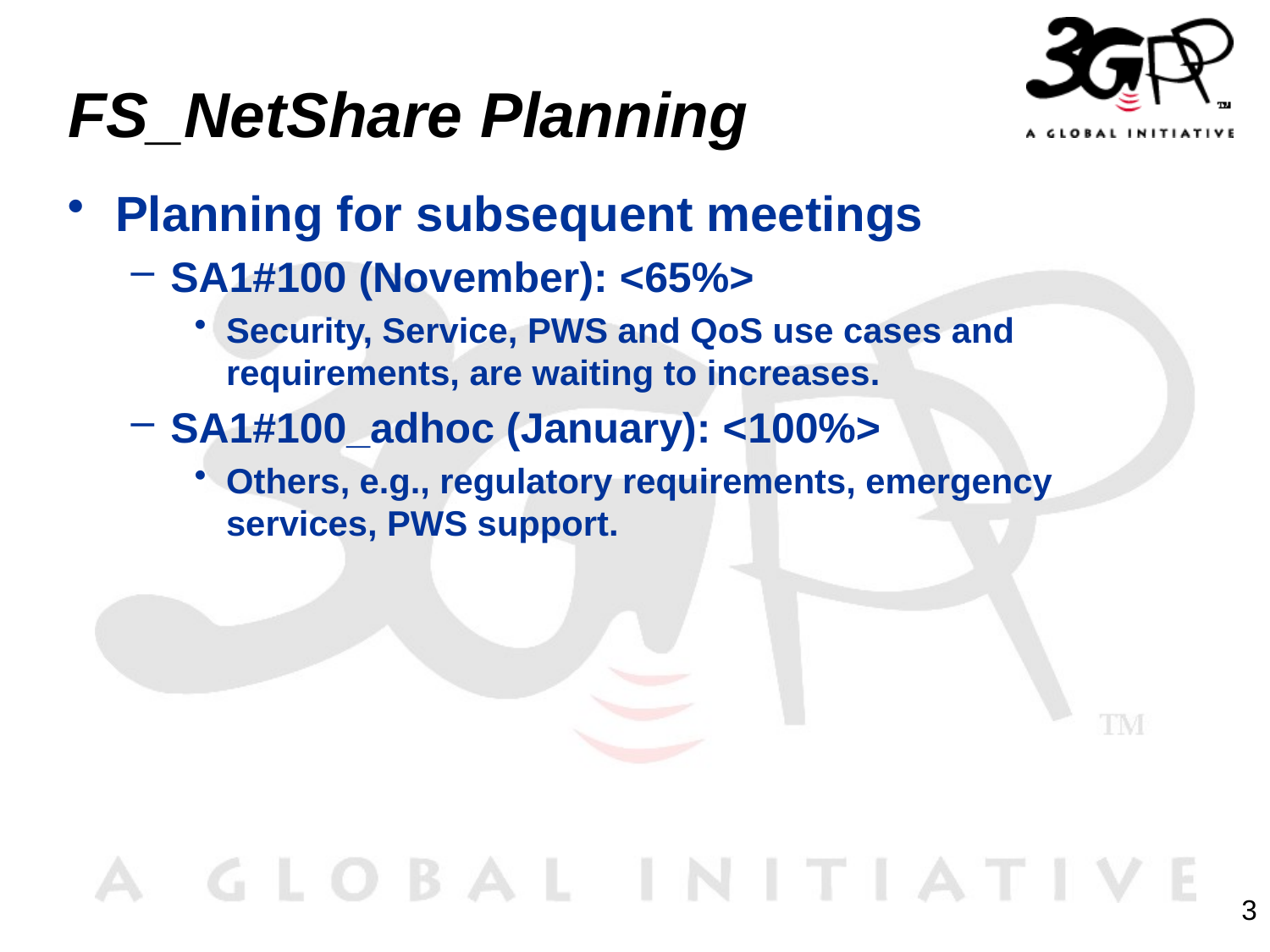

# FS_NetShare Planning
Planning for subsequent meetings
SA1#100 (November): <65%>
Security, Service, PWS and QoS use cases and requirements, are waiting to increases.
SA1#100_adhoc (January): <100%>
Others, e.g., regulatory requirements, emergency services, PWS support.

3